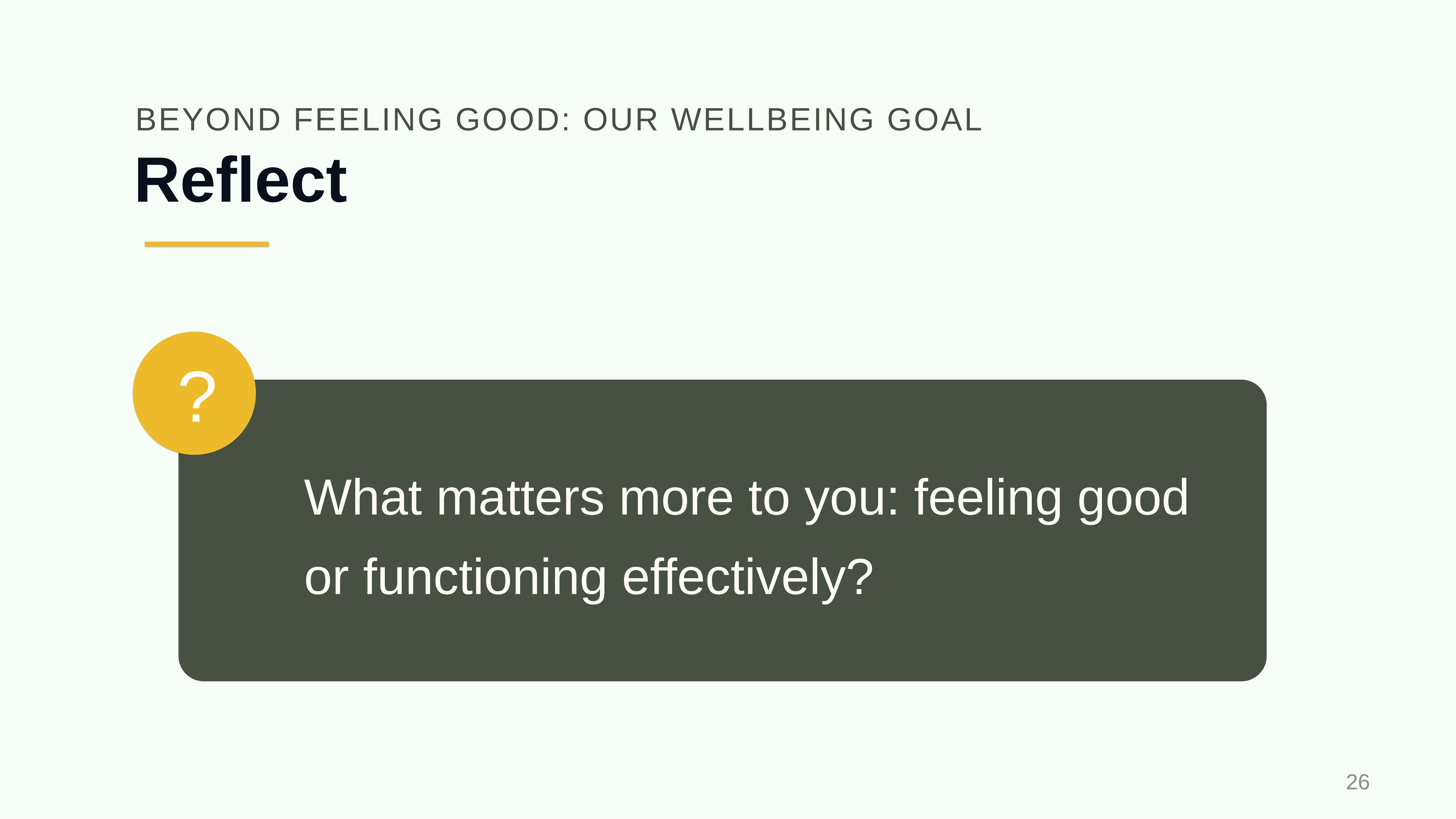

BEYOND FEELING GOOD: OUR WELLBEING GOAL
# Reflect

?

What matters more to you: feeling good or functioning effectively?
26